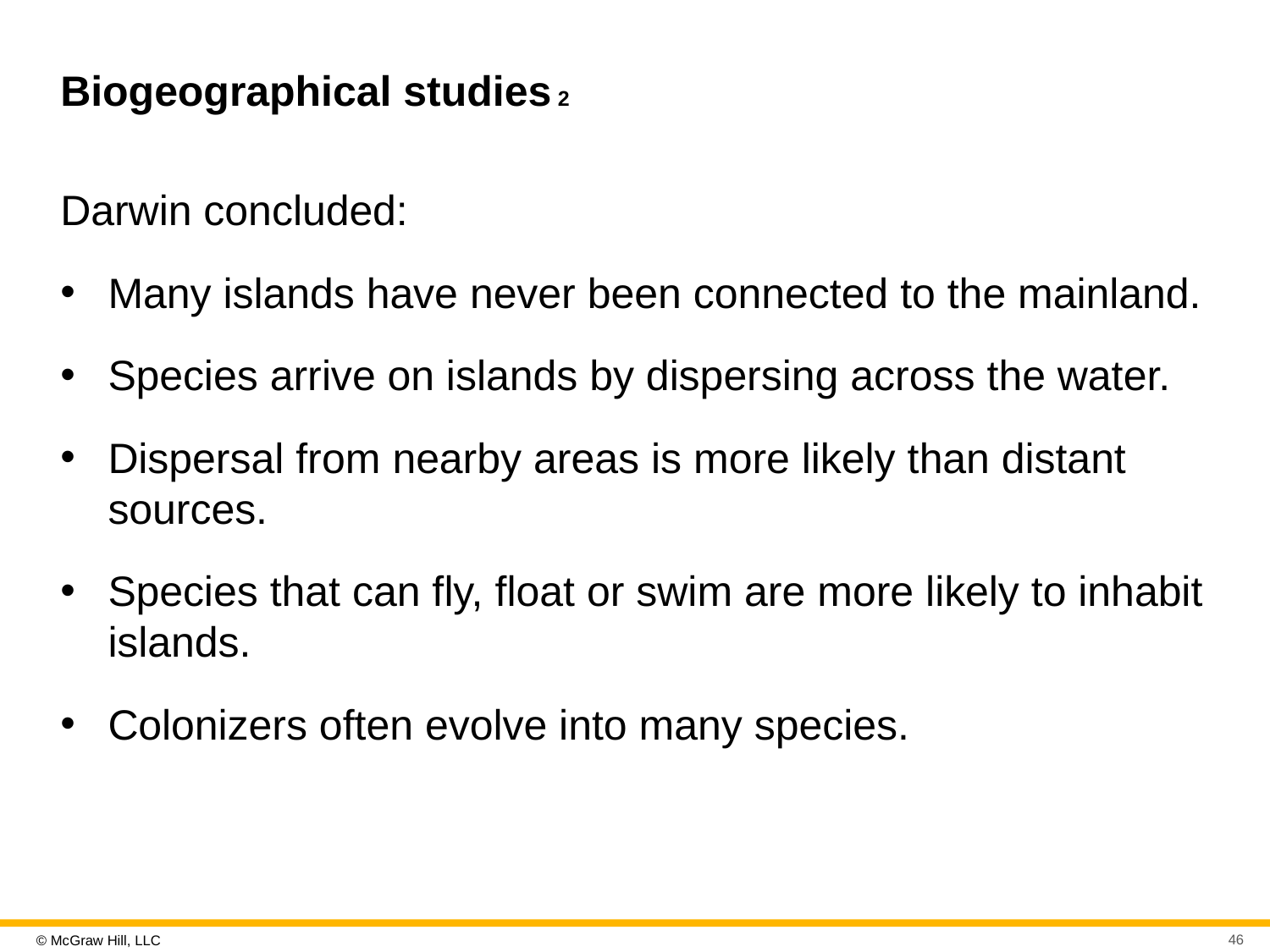

# Biogeographical studies 2
Darwin concluded:
Many islands have never been connected to the mainland.
Species arrive on islands by dispersing across the water.
Dispersal from nearby areas is more likely than distant sources.
Species that can fly, float or swim are more likely to inhabit islands.
Colonizers often evolve into many species.
46